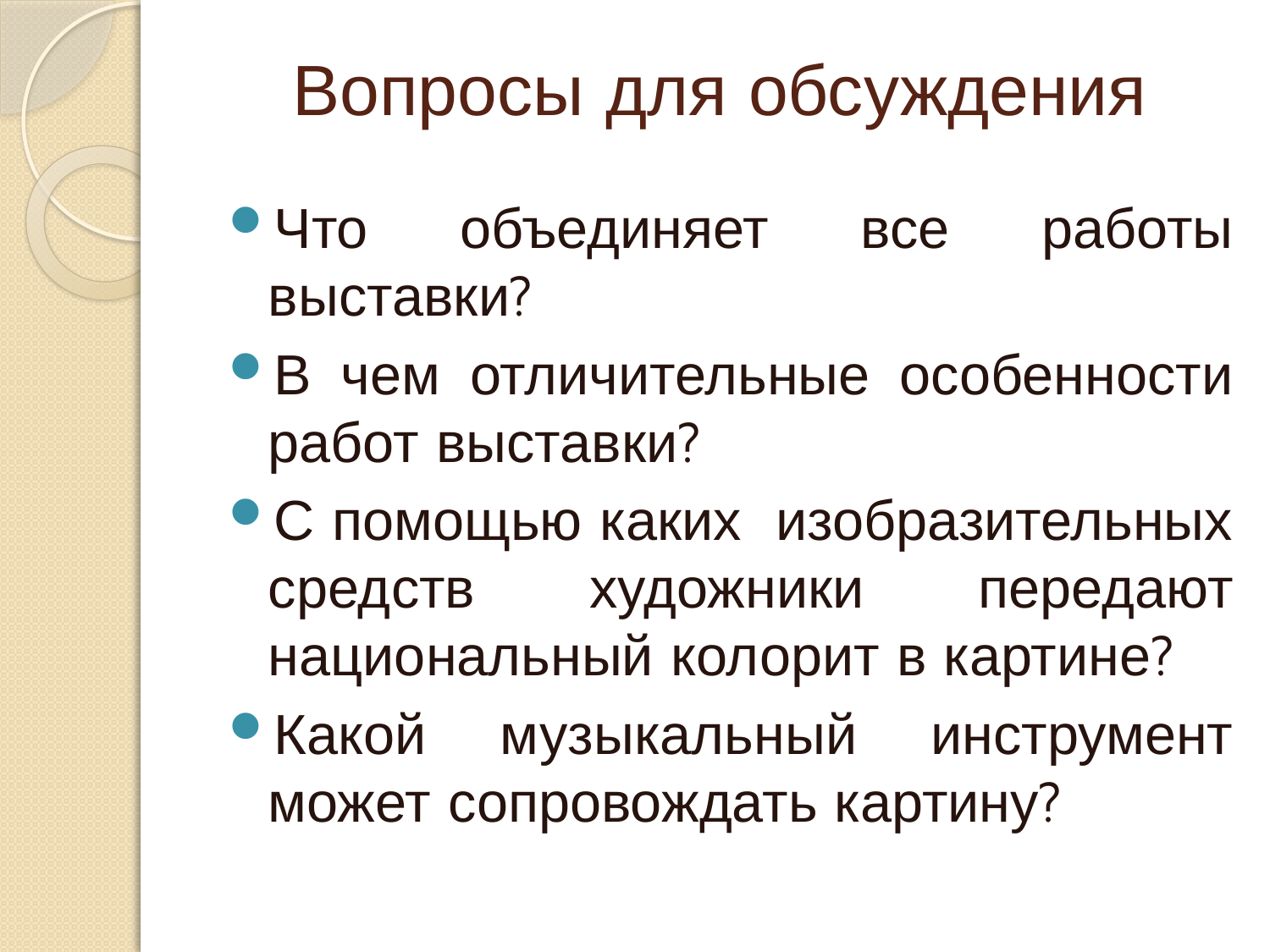

# Вопросы для обсуждения
Что объединяет все работы выставки?
В чем отличительные особенности работ выставки?
С помощью каких  изобразительных средств художники передают национальный колорит в картине?
Какой музыкальный инструмент может сопровождать картину?